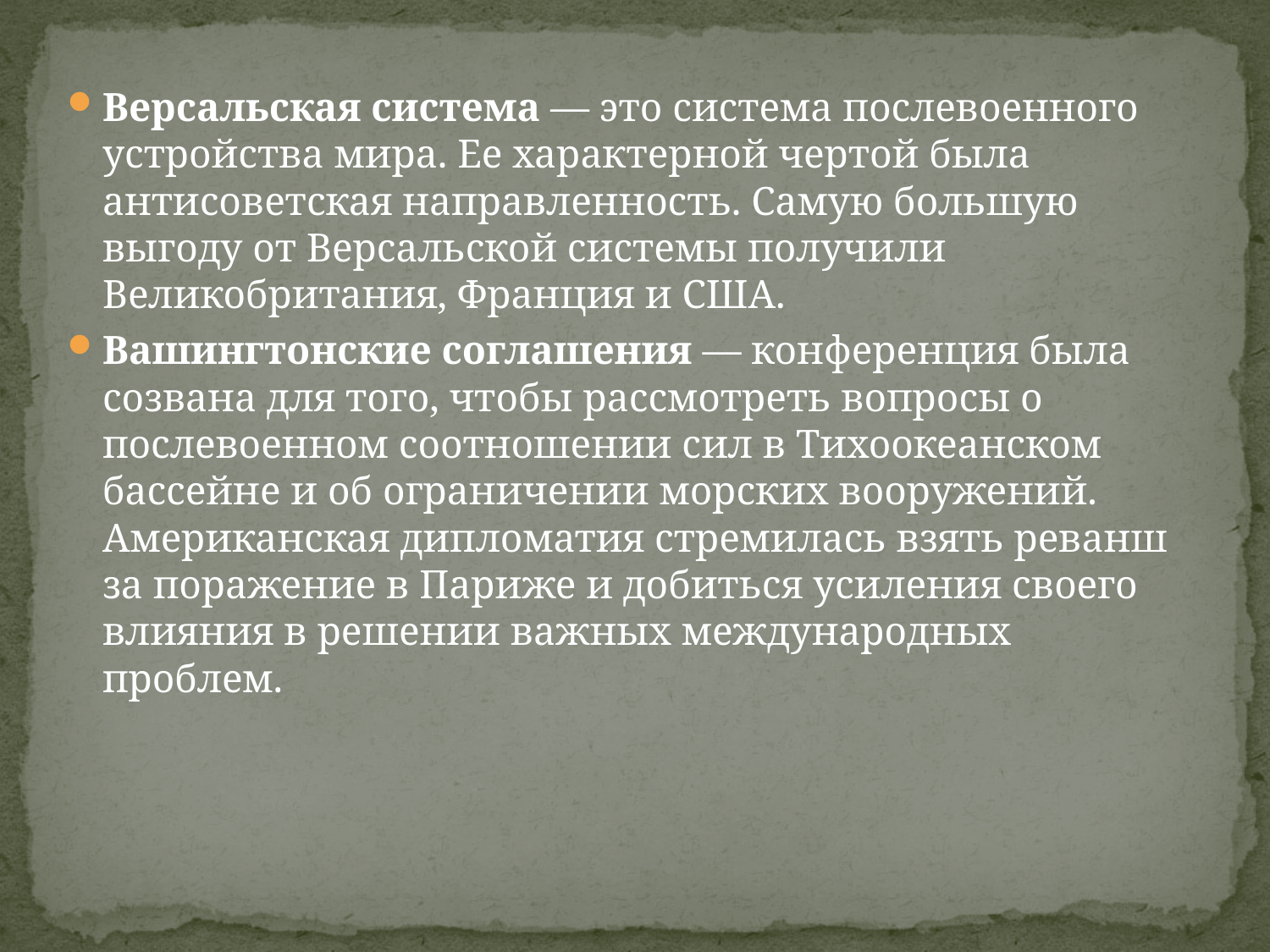

Версальская система — это система послевоенного устройства мира. Ее характерной чертой была антисоветская направленность. Самую большую выгоду от Версальской системы получили Великобритания, Франция и США.
Вашингтонские соглашения — конференция была созвана для того, чтобы рассмотреть вопросы о послевоенном соотношении сил в Тихоокеанском бассейне и об ограничении морских вооружений. Американская дипломатия стремилась взять реванш за поражение в Париже и добиться усиления своего влияния в решении важных международных проблем.